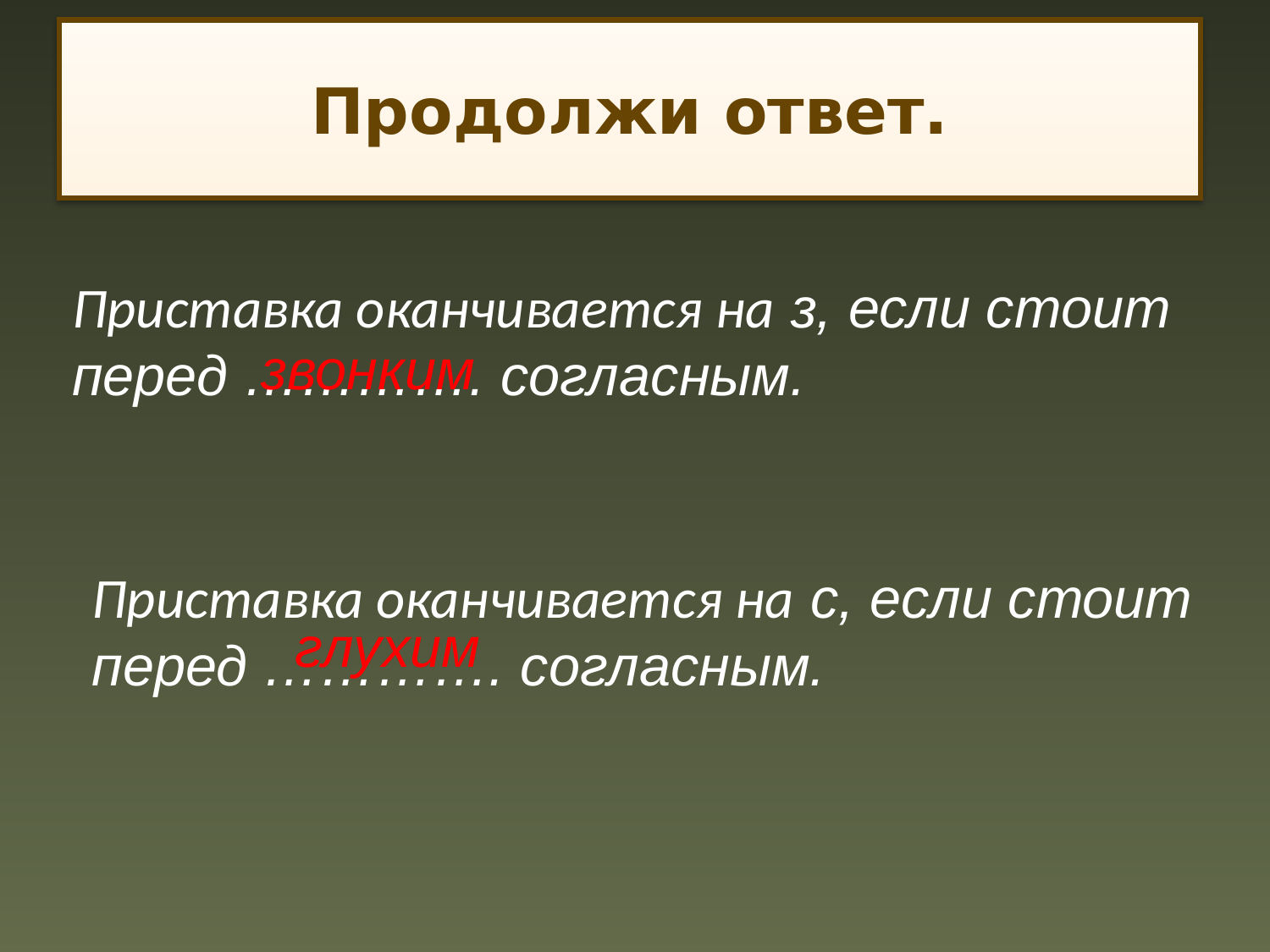

# Продолжи ответ.
Приставка оканчивается на з, если стоит перед …………. согласным.
звонким
Приставка оканчивается на с, если стоит перед …………. согласным.
глухим